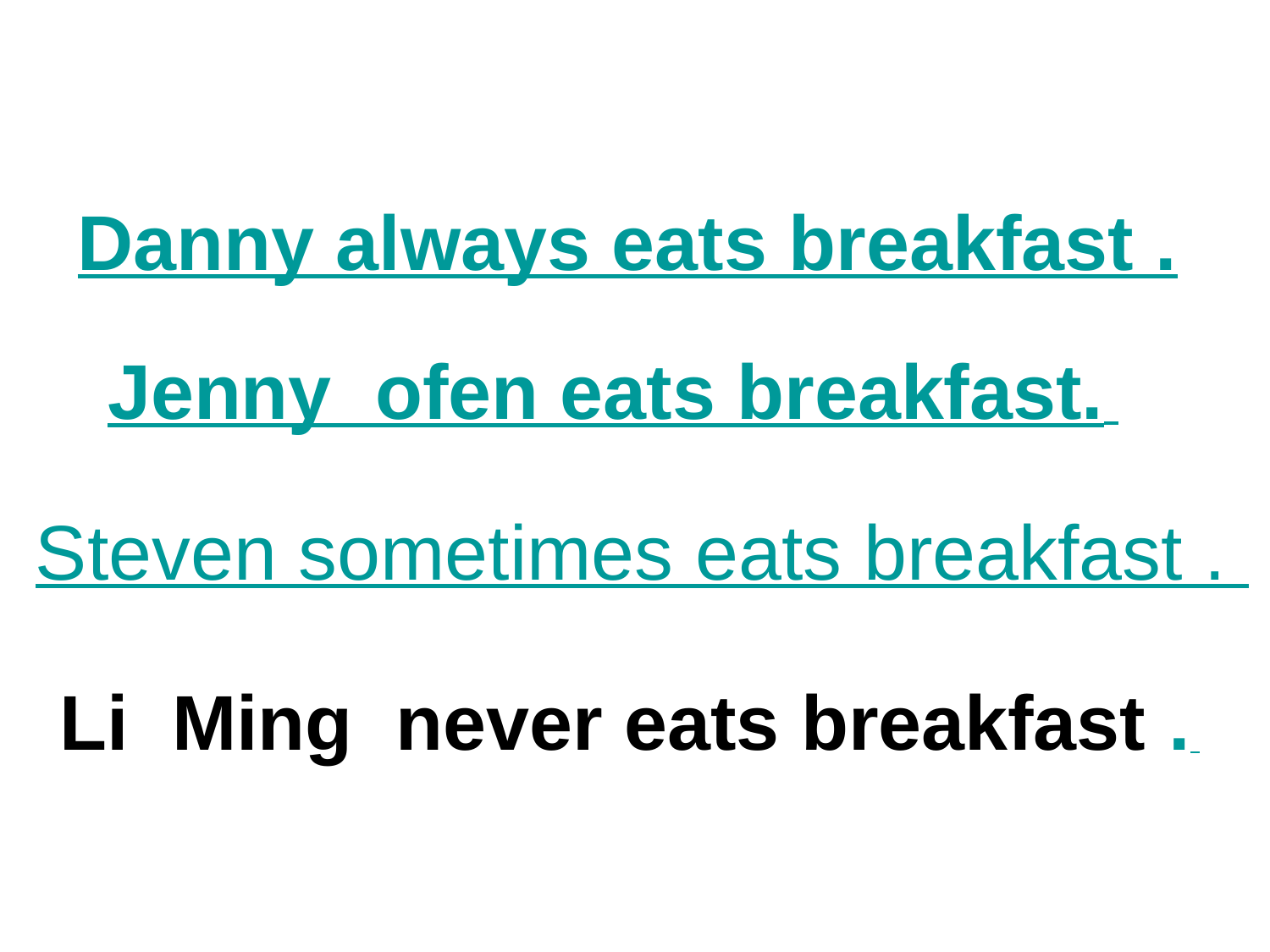

Danny always eats breakfast .

Jenny  ofen eats breakfast.
Steven sometimes eats breakfast .
 Li  Ming  never eats breakfast .